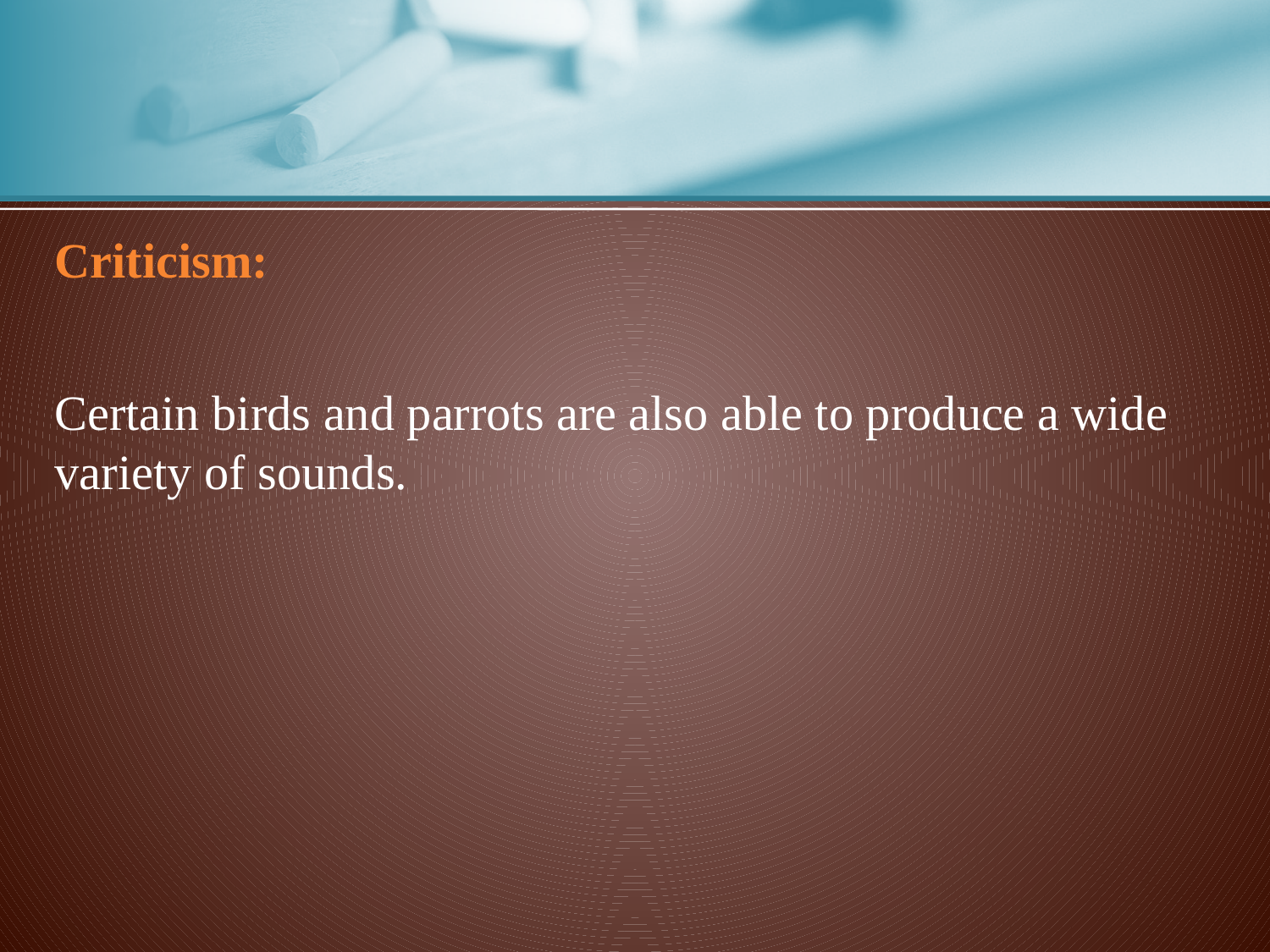

Criticism:

Certain birds and parrots are also able to produce a wide variety of sounds.